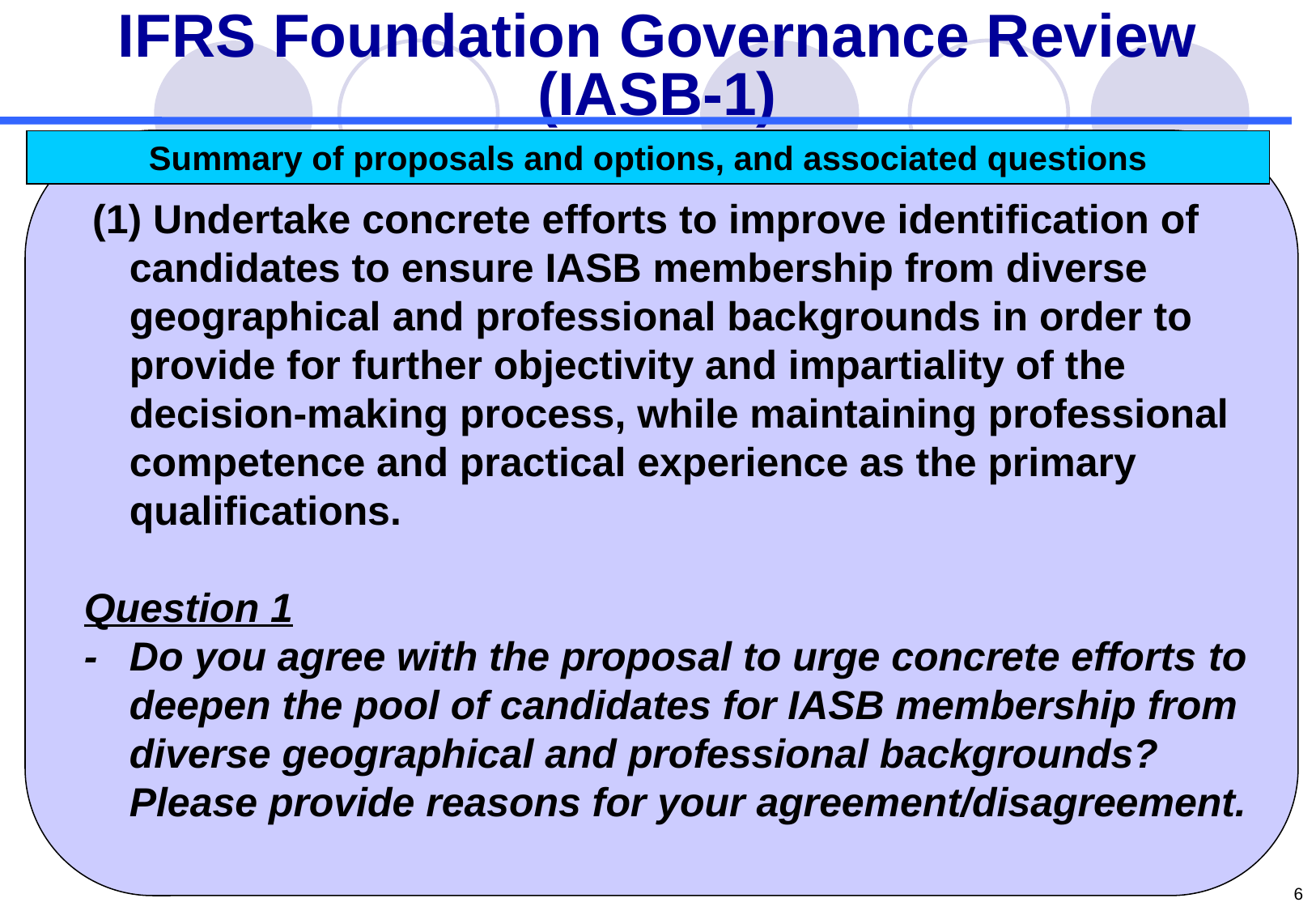

IFRS Foundation Governance Review
(IASB-1)

 (1) Undertake concrete efforts to improve identification of candidates to ensure IASB membership from diverse geographical and professional backgrounds in order to provide for further objectivity and impartiality of the decision-making process, while maintaining professional competence and practical experience as the primary qualifications.

Question 1
-	Do you agree with the proposal to urge concrete efforts to deepen the pool of candidates for IASB membership from diverse geographical and professional backgrounds? Please provide reasons for your agreement/disagreement.
Summary of proposals and options, and associated questions
6